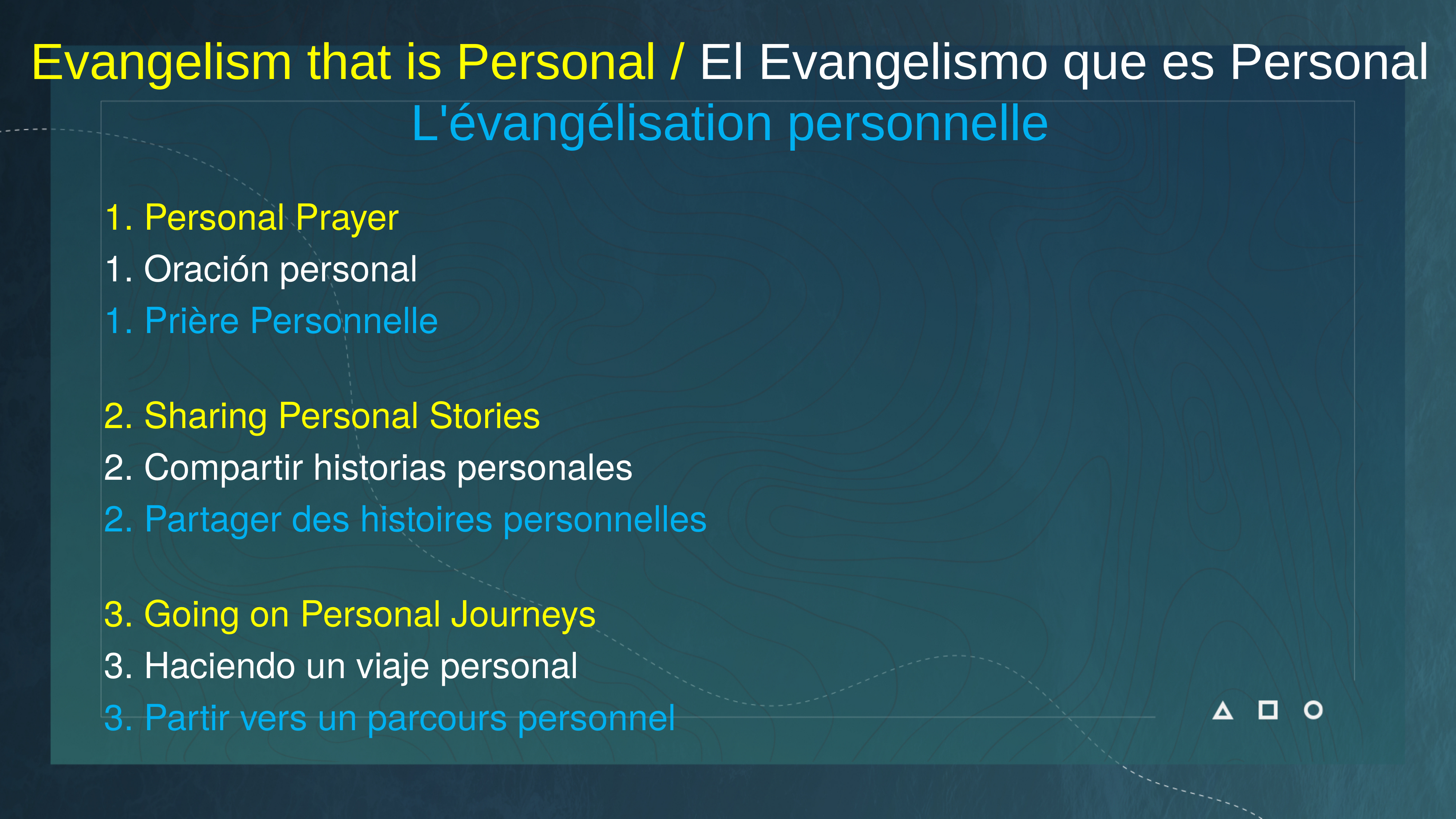

# Evangelism that is Personal / El Evangelismo que es Personal L'évangélisation personnelle
1. Personal Prayer
1. Oración personal
1. Prière Personnelle
2. Sharing Personal Stories
2. Compartir historias personales
2. Partager des histoires personnelles
3. Going on Personal Journeys
3. Haciendo un viaje personal
3. Partir vers un parcours personnel